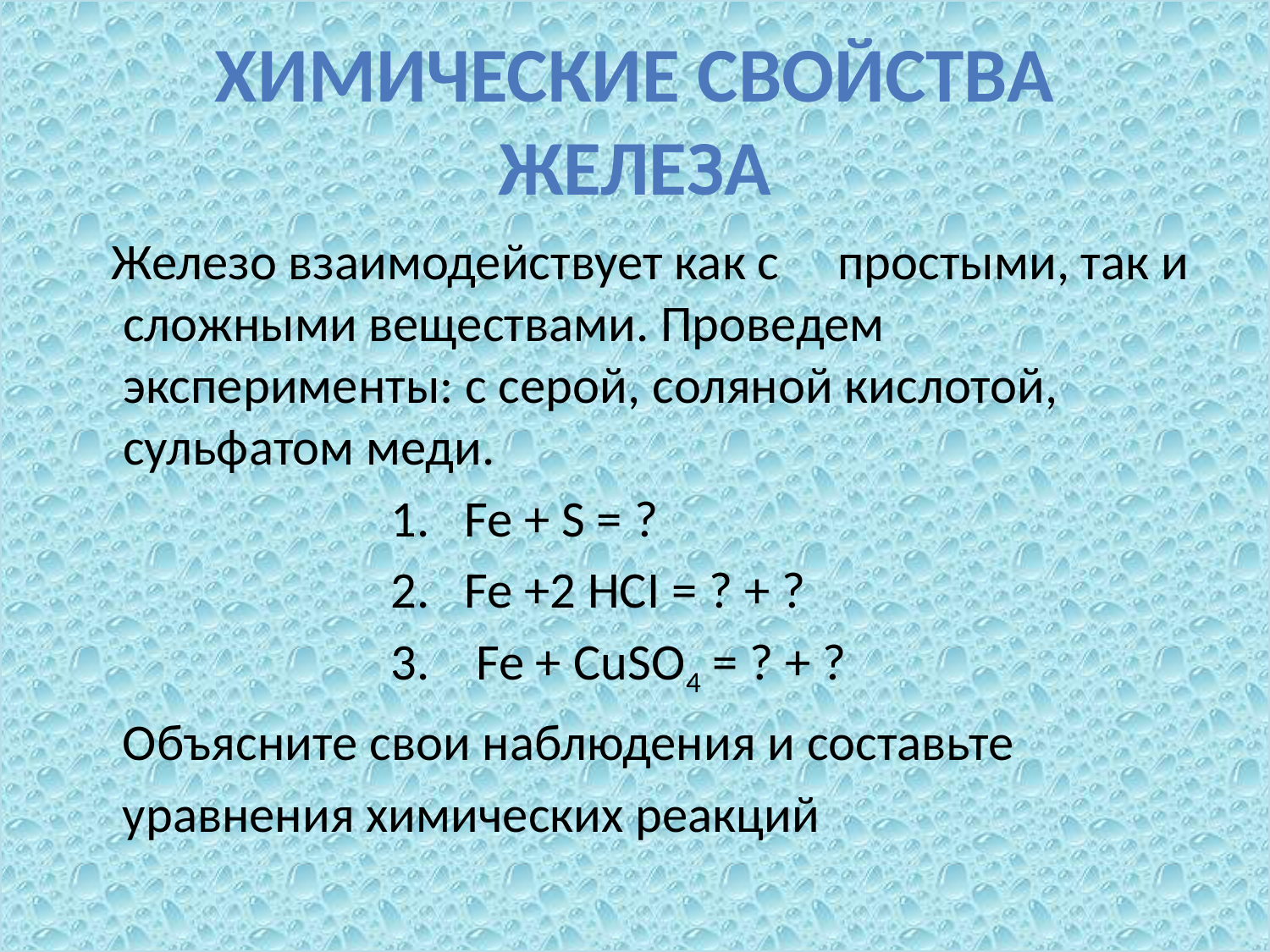

# Химические свойства железа
   Железо взаимодействует как с     простыми, так и сложными веществами. Проведем эксперименты: с серой, соляной кислотой,  сульфатом меди.
                           1.   Fe + S = ?
                           2.   Fe +2 HCI = ? + ?
                           3.    Fe + CuSO4 = ? + ?
    Объясните свои наблюдения и составьте
    уравнения химических реакций